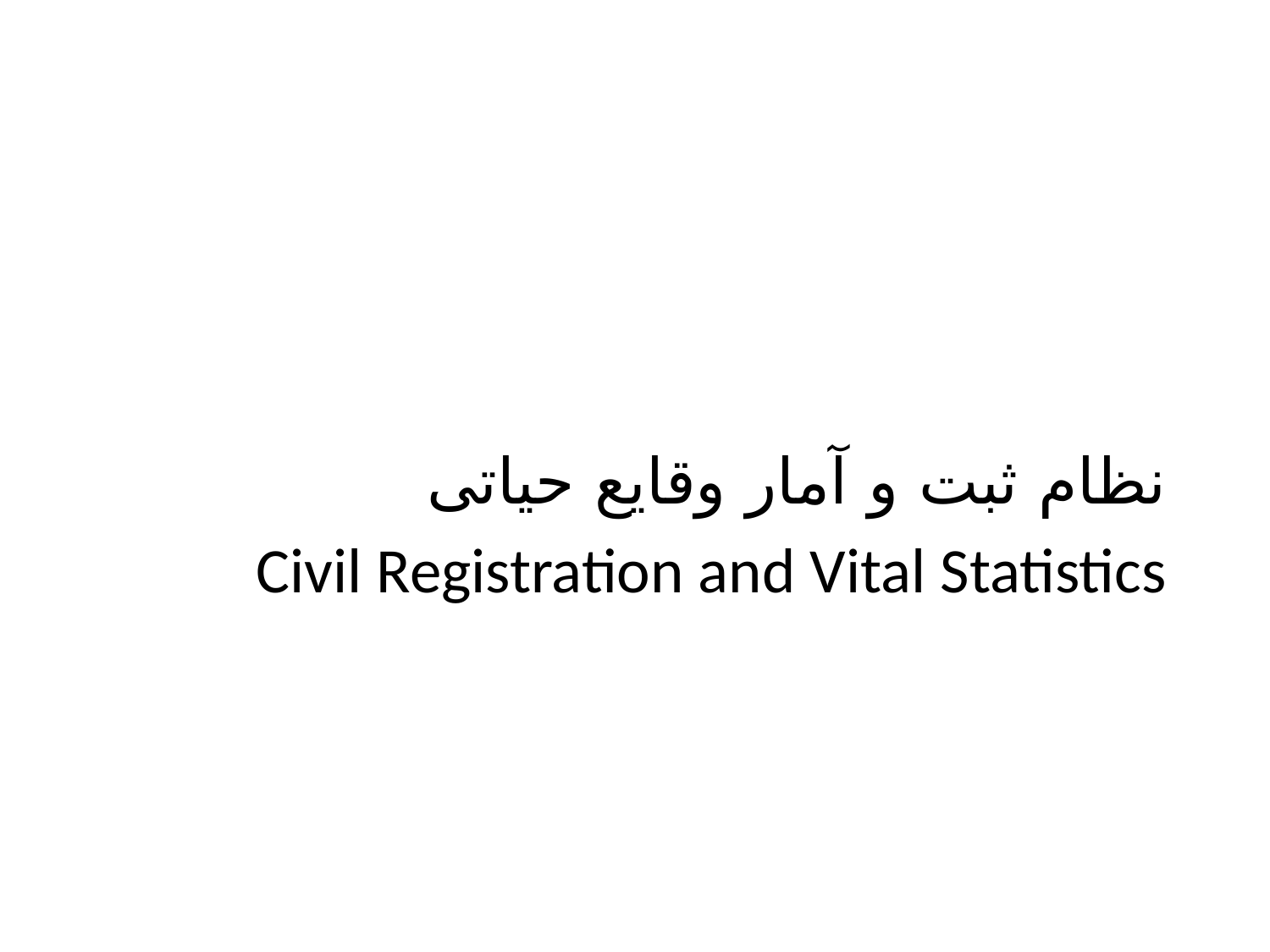

نظام ثبت و آمار وقایع حیاتی
Civil Registration and Vital Statistics